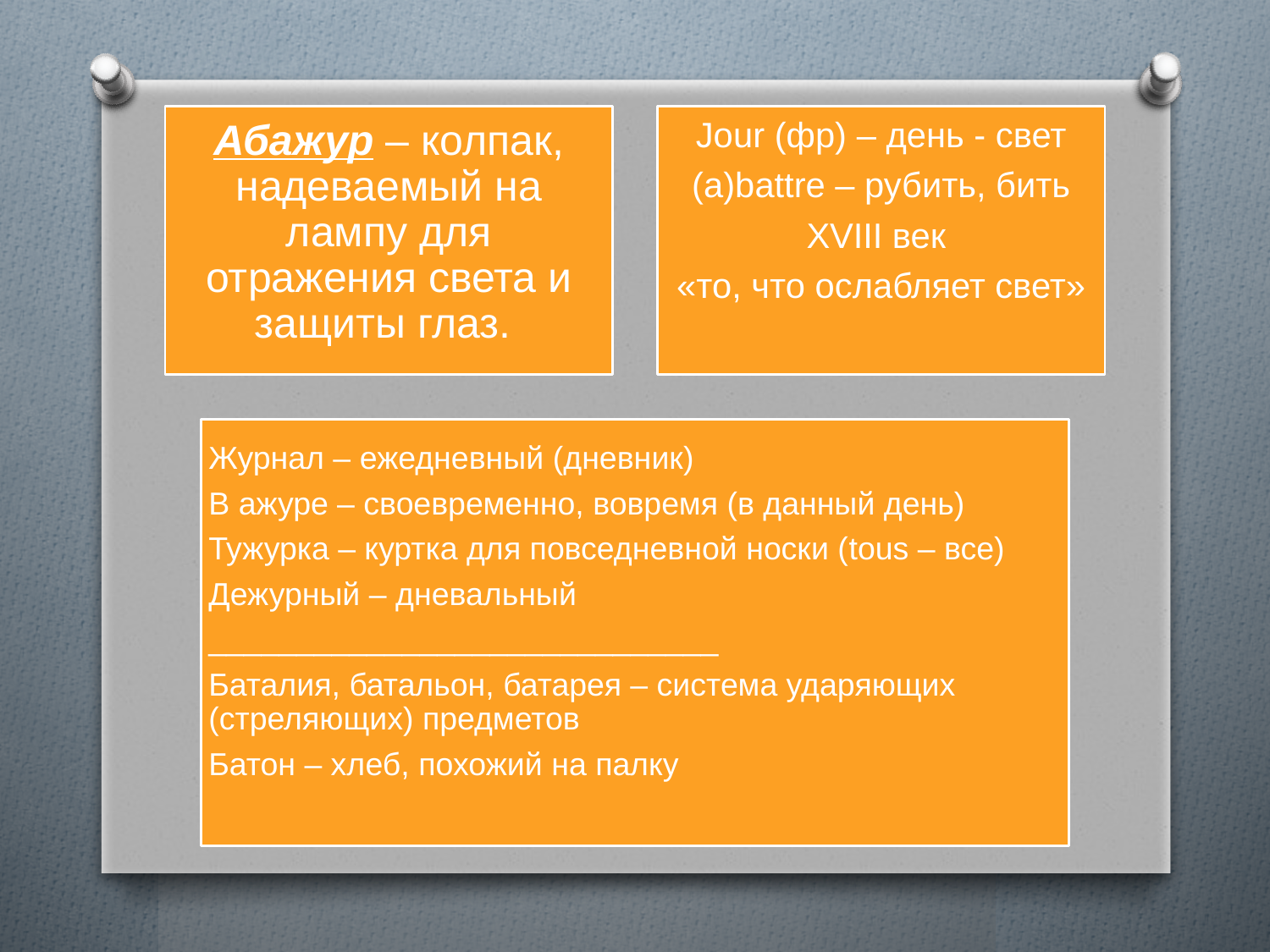

Абажур – колпак, надеваемый на лампу для отражения света и защиты глаз.
Jour (фр) – день - свет
(a)battre – рубить, бить
XVIII век
«то, что ослабляет свет»

Журнал – ежедневный (дневник)
В ажуре – своевременно, вовремя (в данный день)
Тужурка – куртка для повседневной носки (tous – все)
Дежурный – дневальный
_____________________________
Баталия, батальон, батарея – система ударяющих (стреляющих) предметов
Батон – хлеб, похожий на палку